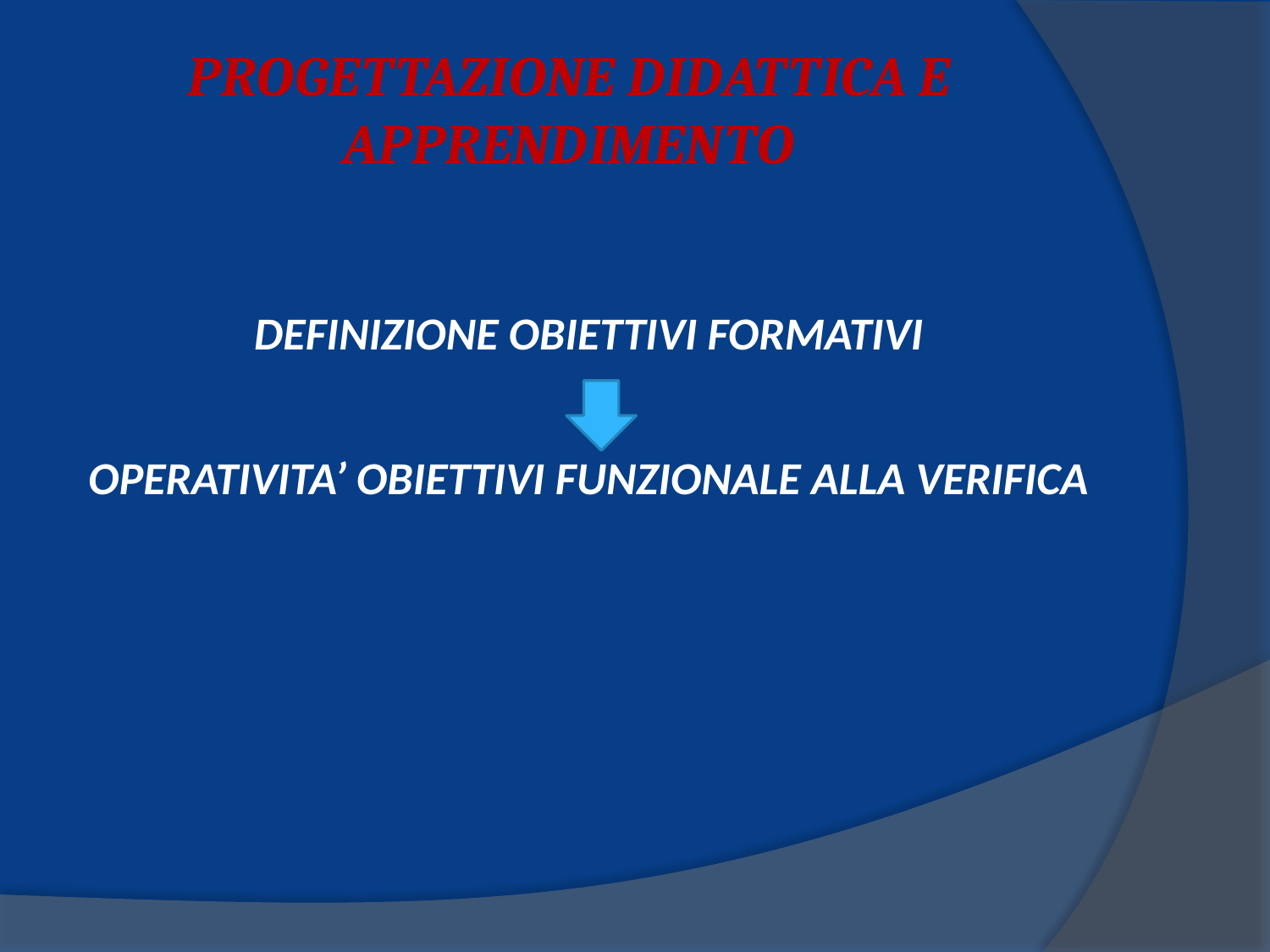

# PROGETTAZIONE DIDATTICA E APPRENDIMENTO

DEFINIZIONE OBIETTIVI FORMATIVI

OPERATIVITA’ OBIETTIVI FUNZIONALE ALLA VERIFICA